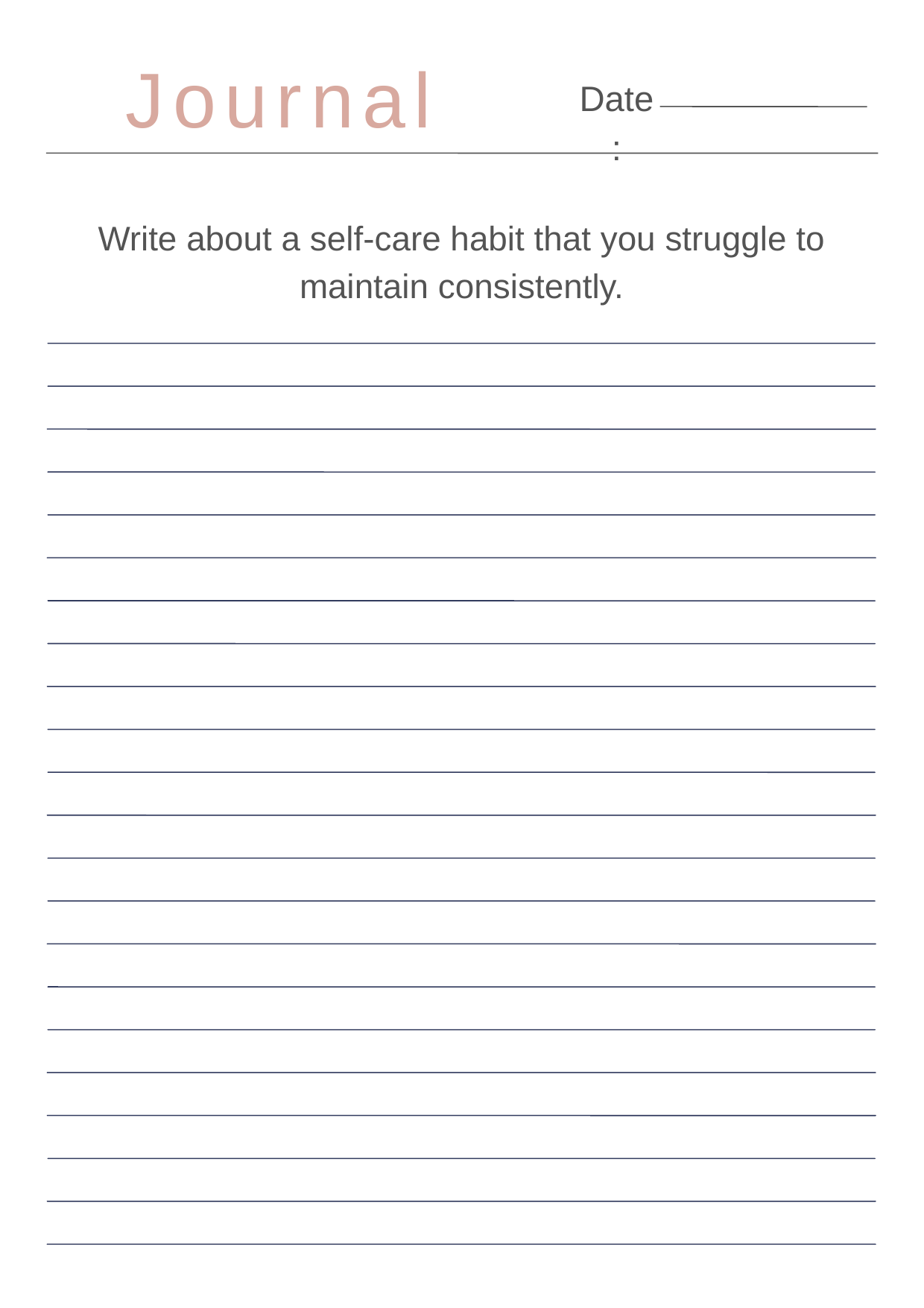

Journal
Date:

Write about a self-care habit that you struggle to maintain consistently.